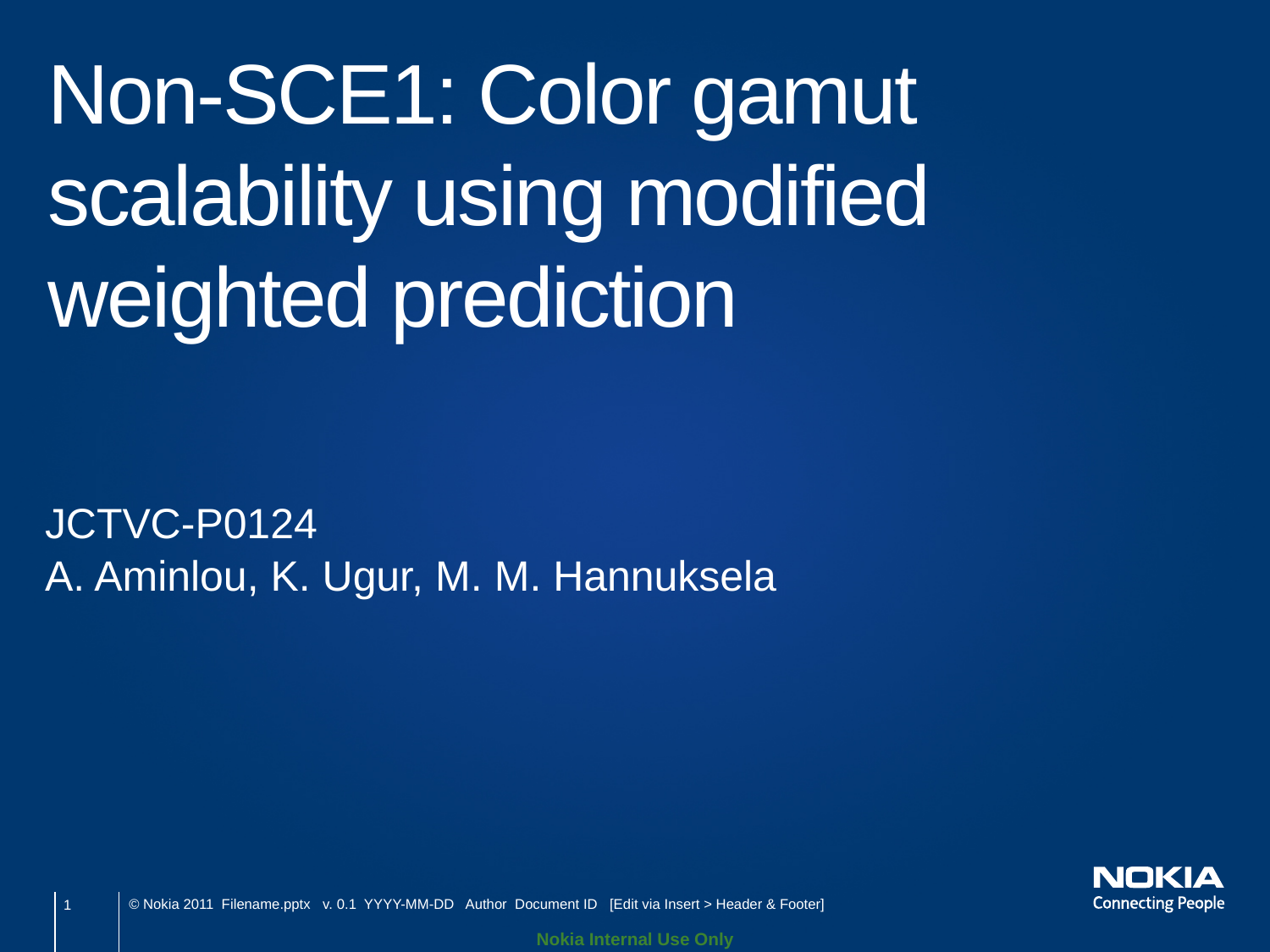

# Non-SCE1: Color gamut scalability using modified weighted prediction
JCTVC-P0124
A. Aminlou, K. Ugur, M. M. Hannuksela
© Nokia 2011  Filename.pptx   v. 0.1  YYYY-MM-DD   Author  Document ID   [Edit via Insert > Header & Footer]
1